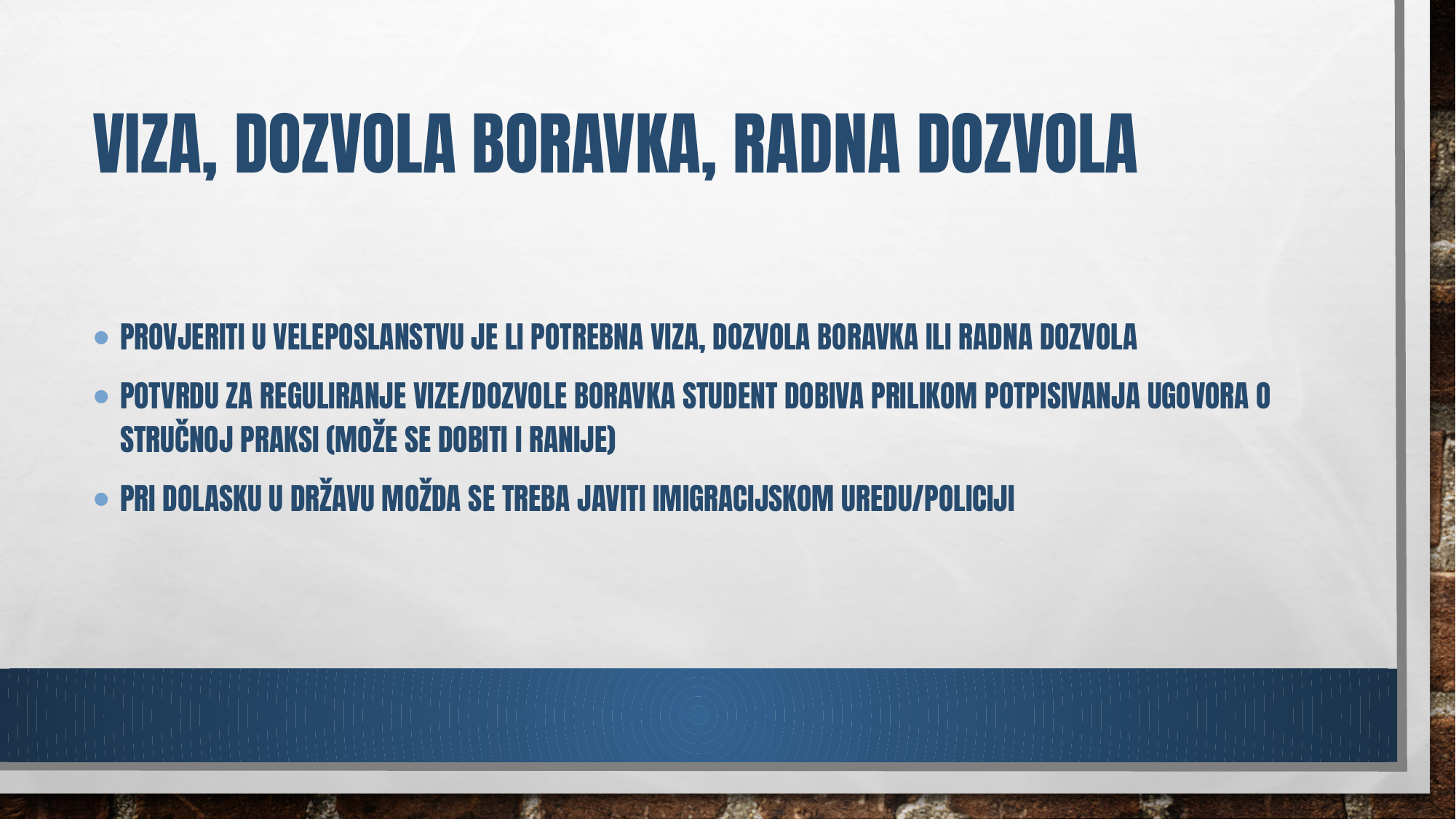

# Viza, dozvola boravka, radna dozvola
Provjeriti u veleposlanstvu je li potrebna viza, dozvola boravka ili radna dozvola
Potvrdu za reguliranje vize/dozvole boravka student dobiva prilikom potpisivanja ugovora o stručnoj praksi (može se dobiti i ranije)
Pri dolasku u državu možda se treba javiti imigracijskom uredu/policiji